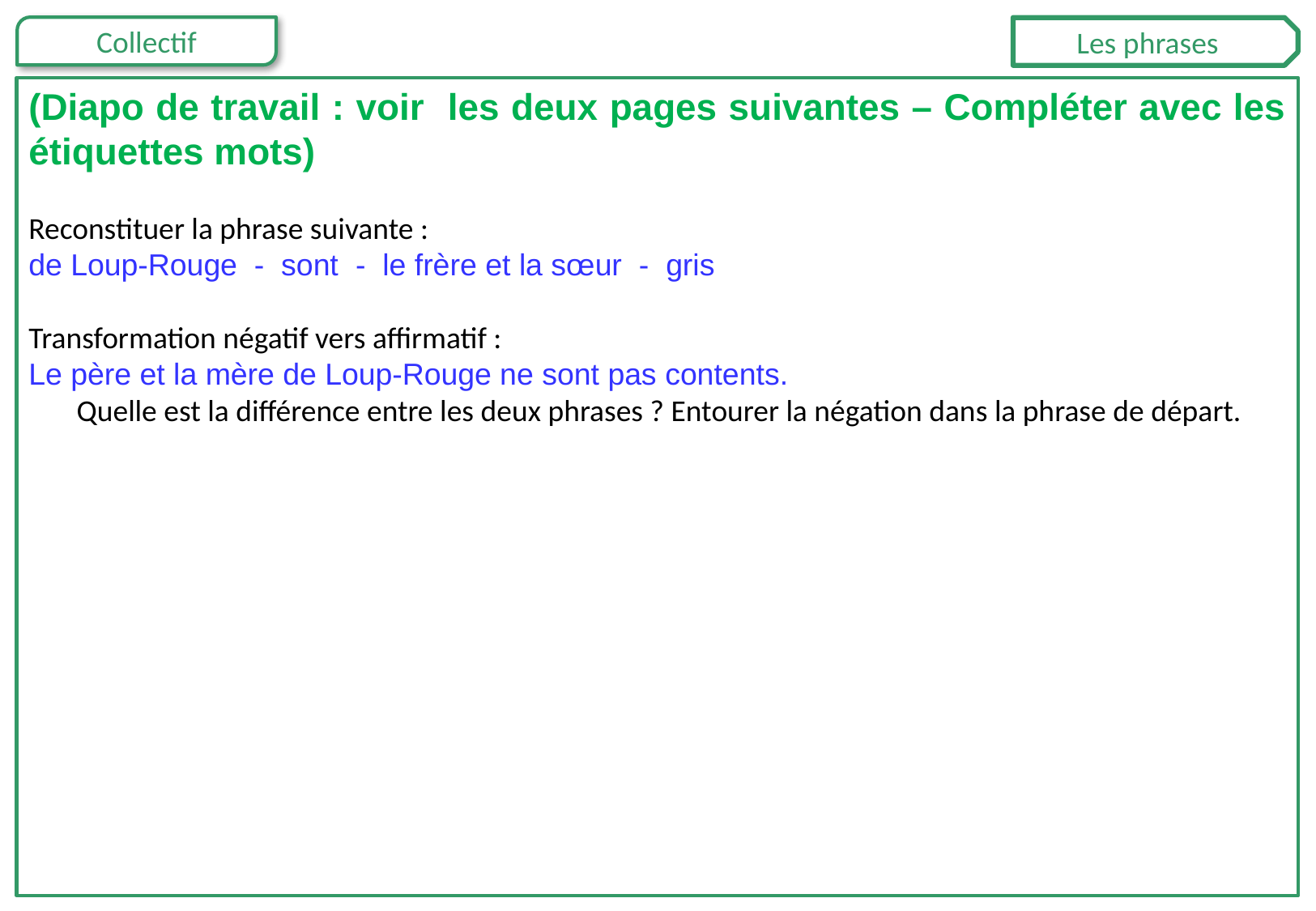

Les phrases
(Diapo de travail : voir  les deux pages suivantes – Compléter avec les étiquettes mots)

Reconstituer la phrase suivante :
de Loup-Rouge  -  sont  -  le frère et la sœur  -  gris

Transformation négatif vers affirmatif :
Le père et la mère de Loup-Rouge ne sont pas contents.
Quelle est la différence entre les deux phrases ? Entourer la négation dans la phrase de départ.